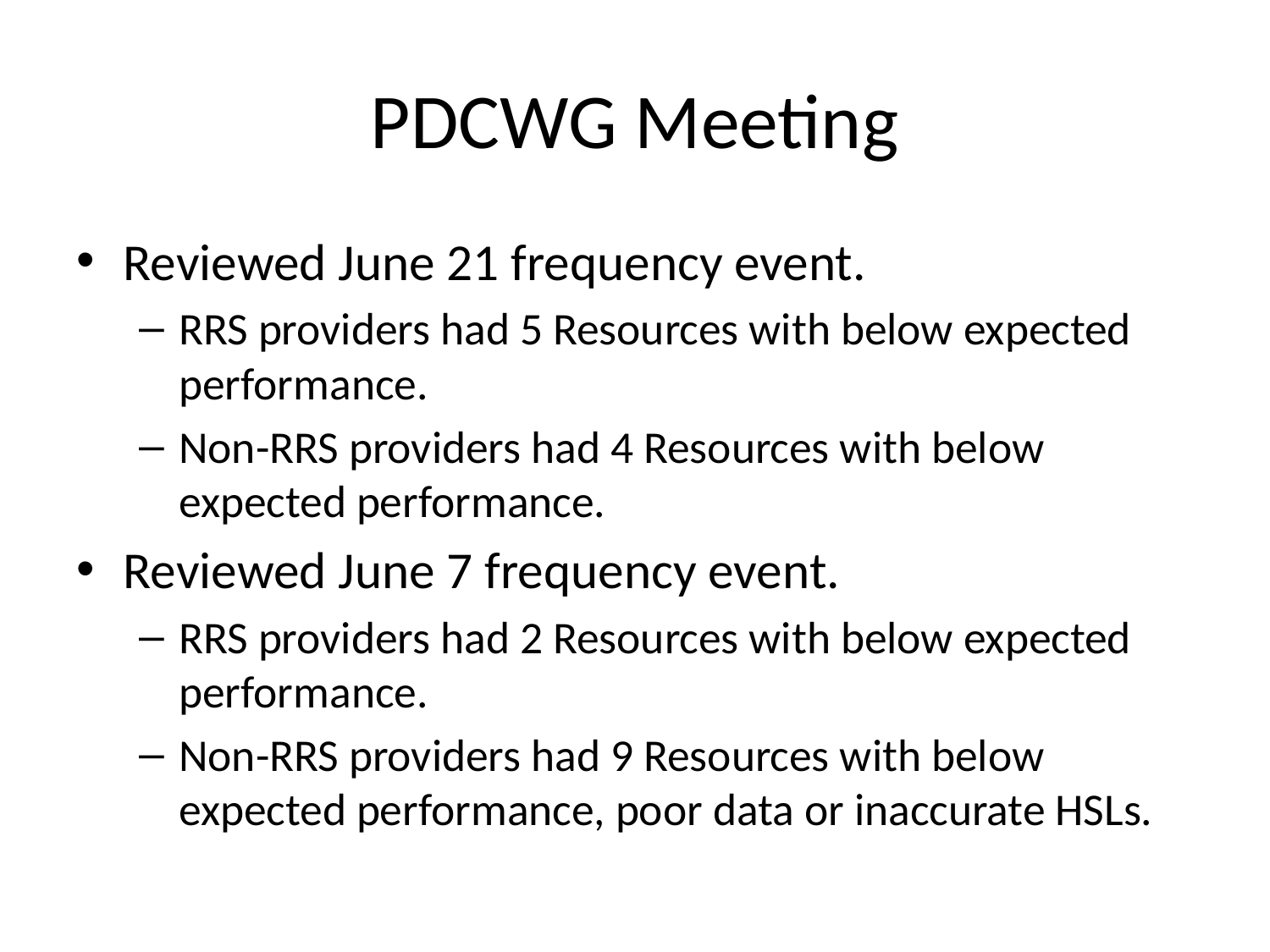

# PDCWG Meeting
Reviewed June 21 frequency event.
RRS providers had 5 Resources with below expected performance.
Non-RRS providers had 4 Resources with below expected performance.
Reviewed June 7 frequency event.
RRS providers had 2 Resources with below expected performance.
Non-RRS providers had 9 Resources with below expected performance, poor data or inaccurate HSLs.